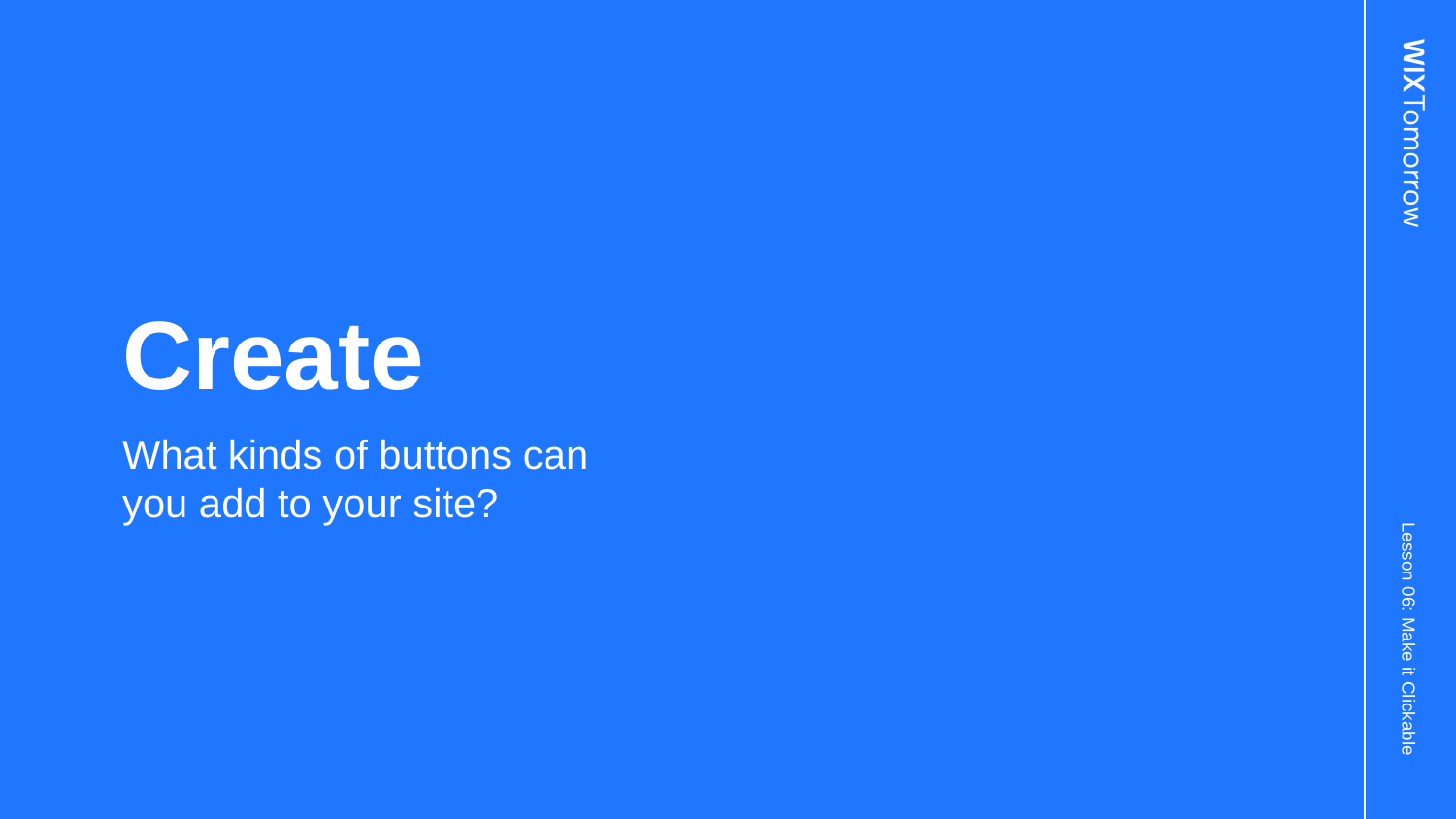

# Create
What kinds of buttons can you add to your site?